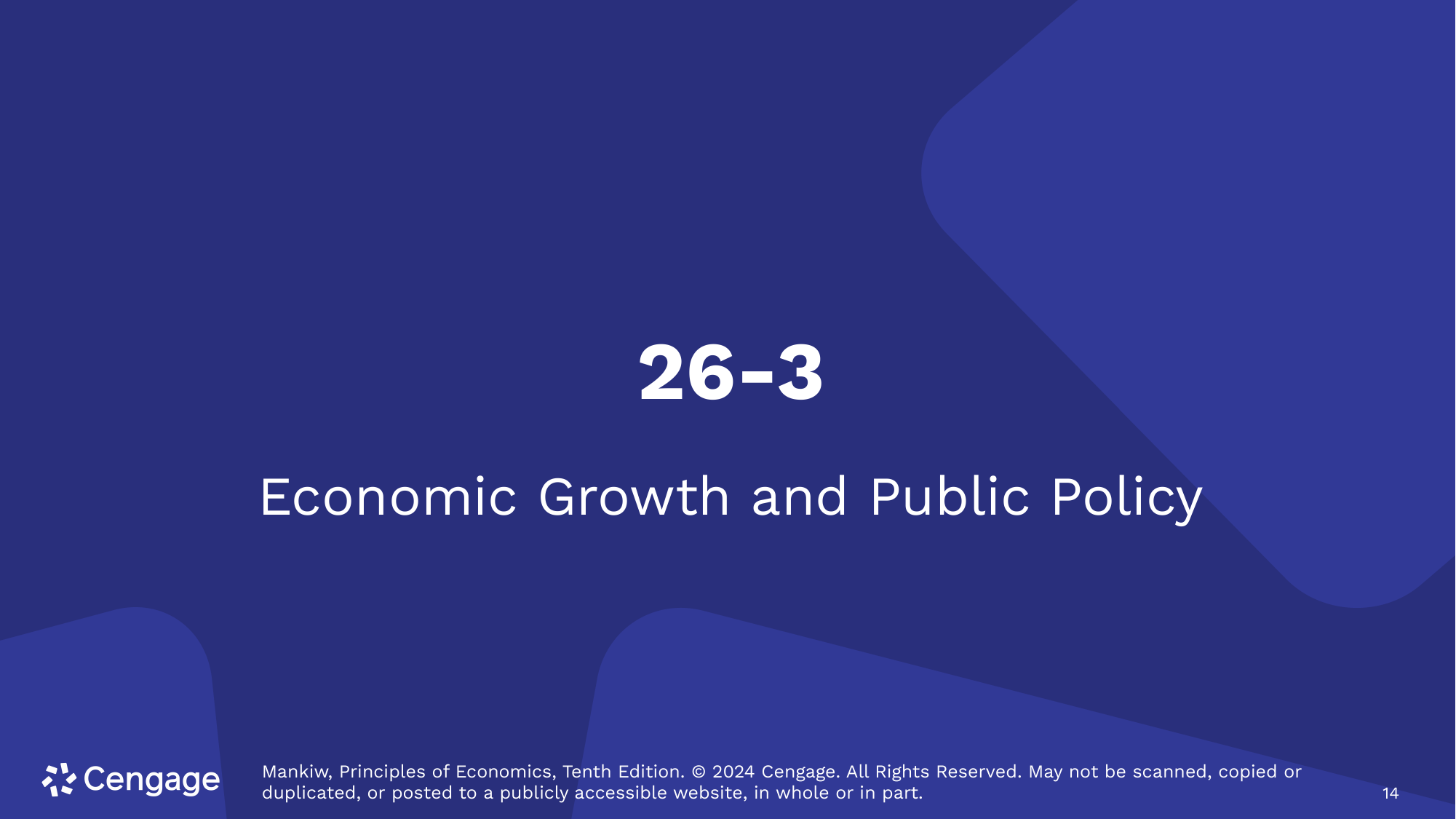

# 26-3
Economic Growth and Public Policy